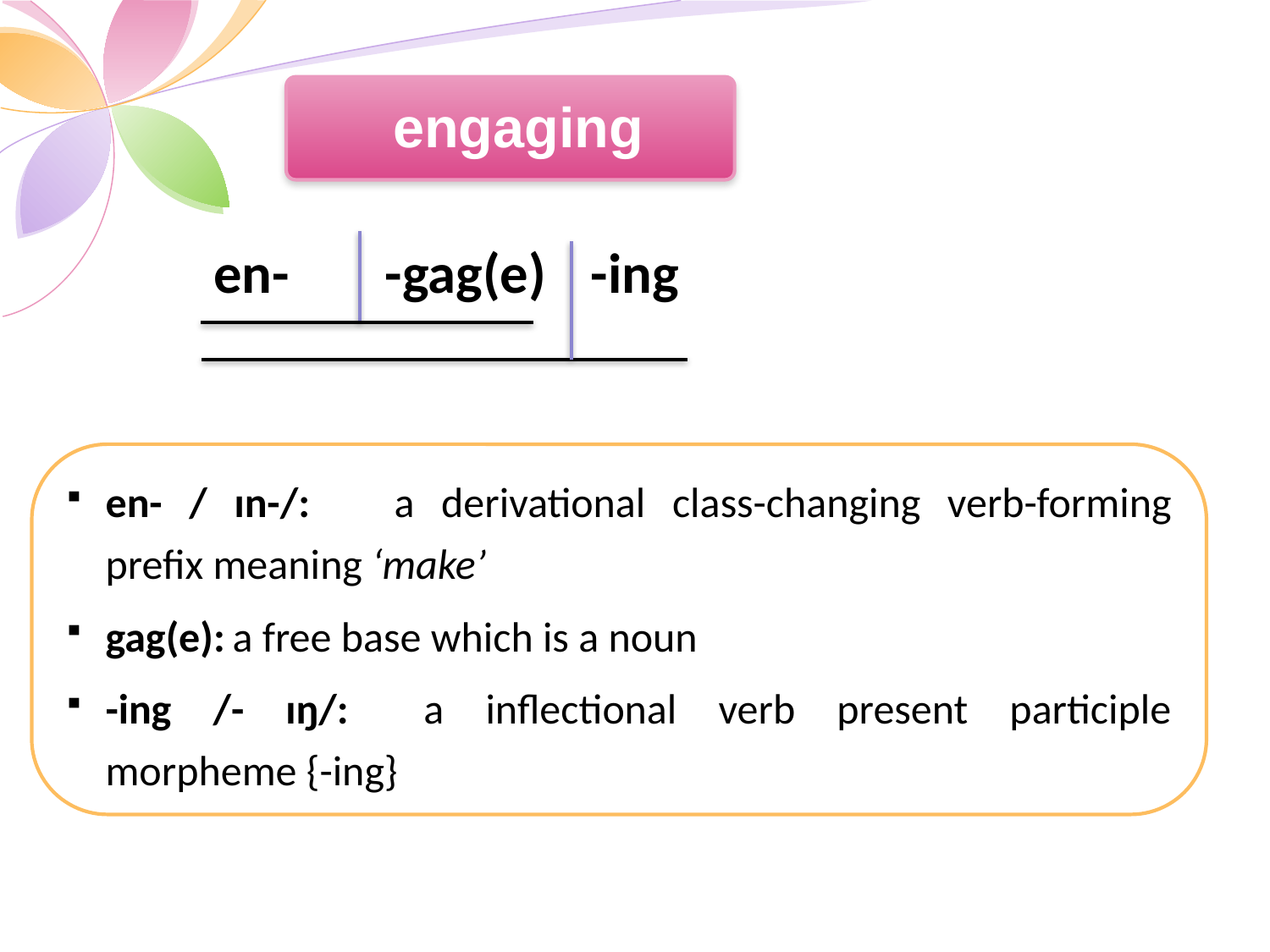

engaging
-ing
en-
-gag(e)
en- / ɪn-/:	a derivational class-changing verb-forming prefix meaning ‘make’
gag(e):	a free base which is a noun
-ing /- ɪŋ/:	a inflectional verb present participle morpheme {-ing}